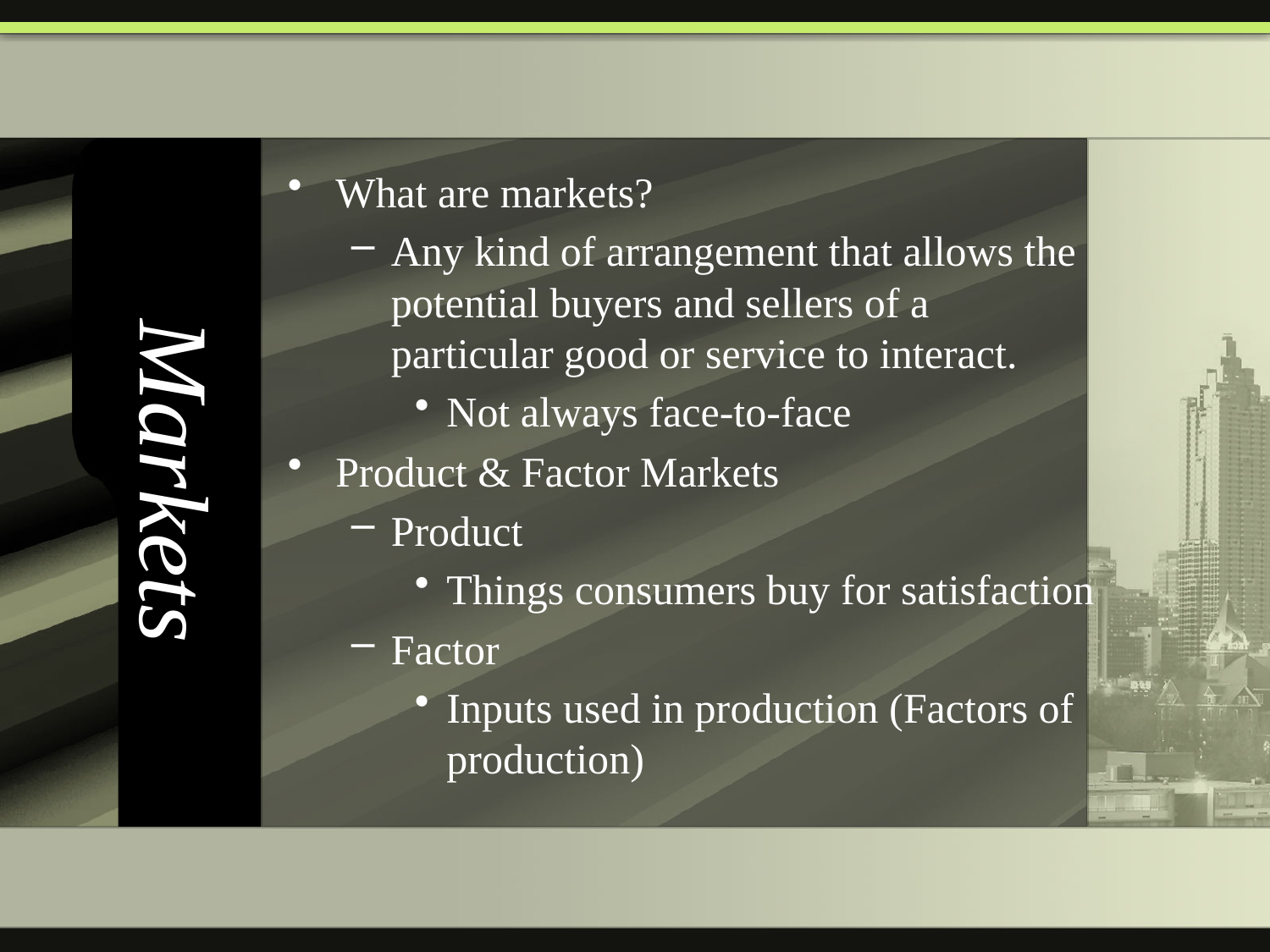

# Markets
What are markets?
Any kind of arrangement that allows the potential buyers and sellers of a particular good or service to interact.
Not always face-to-face
Product & Factor Markets
Product
Things consumers buy for satisfaction
Factor
Inputs used in production (Factors of production)